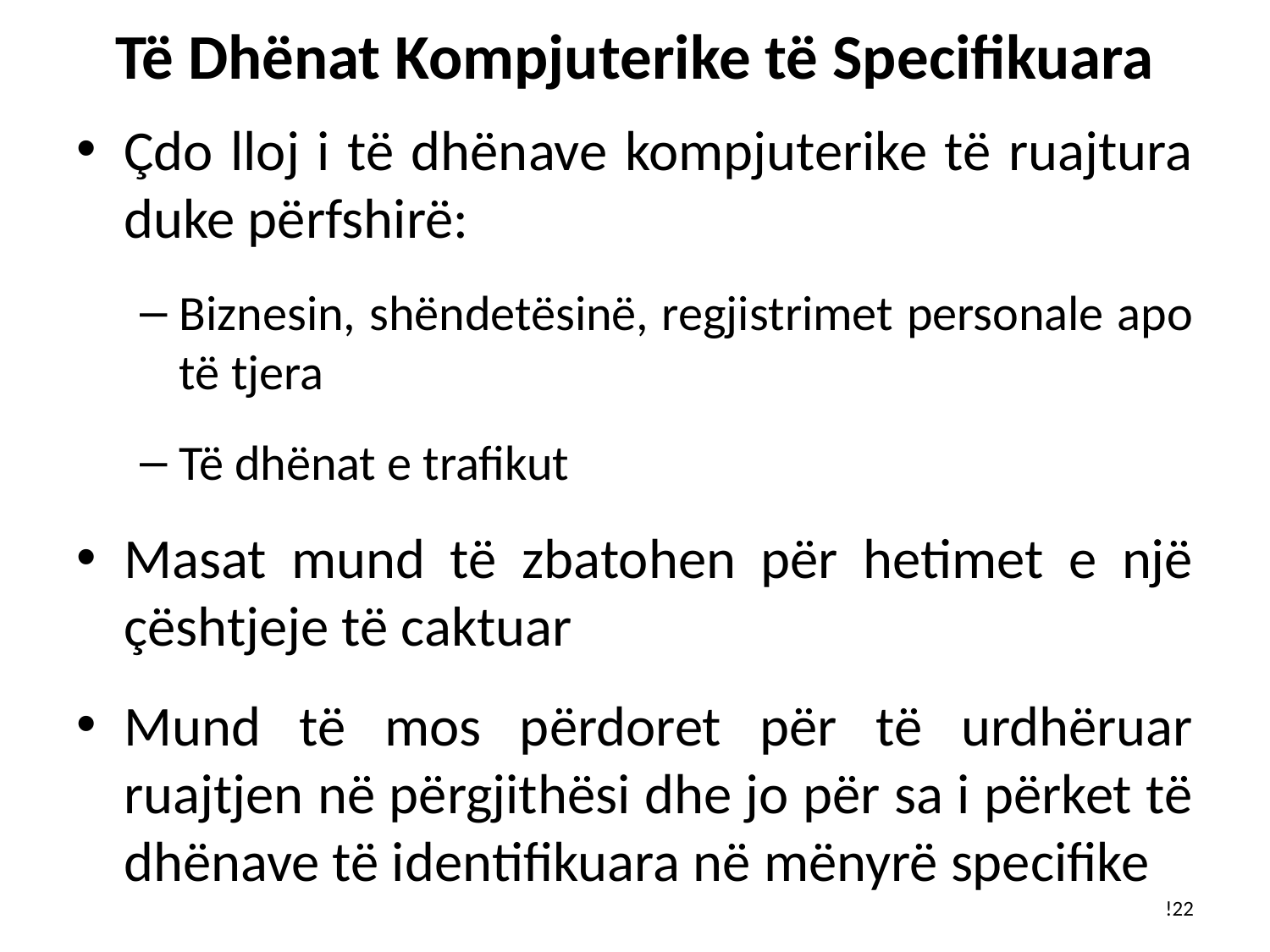

# Të Dhënat Kompjuterike të Specifikuara
Çdo lloj i të dhënave kompjuterike të ruajtura duke përfshirë:
Biznesin, shëndetësinë, regjistrimet personale apo të tjera
Të dhënat e trafikut
Masat mund të zbatohen për hetimet e një çështjeje të caktuar
Mund të mos përdoret për të urdhëruar ruajtjen në përgjithësi dhe jo për sa i përket të dhënave të identifikuara në mënyrë specifike
!22